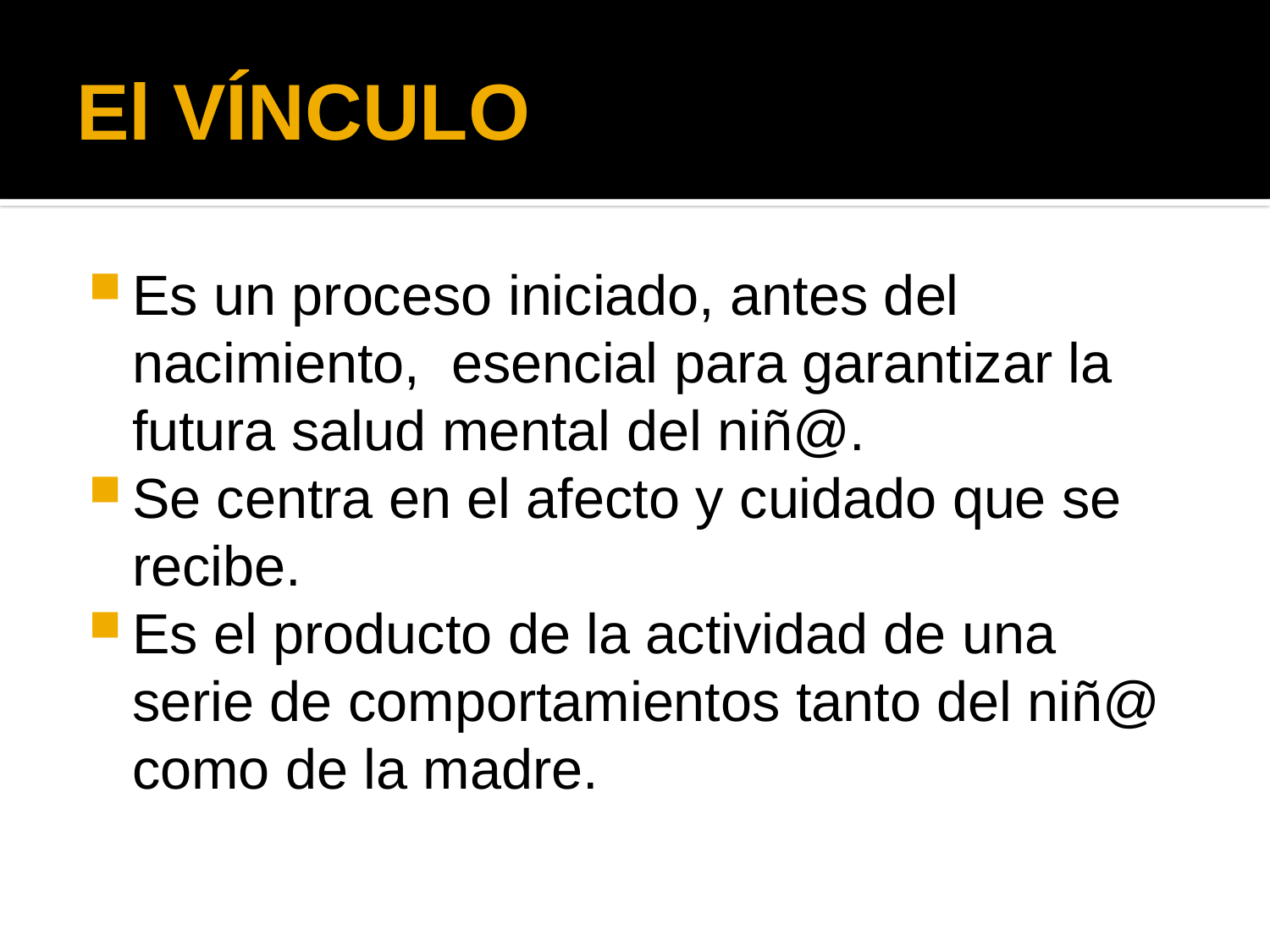

# El VÍNCULO
Es un proceso iniciado, antes del nacimiento,  esencial para garantizar la futura salud mental del niñ@.
Se centra en el afecto y cuidado que se recibe.
Es el producto de la actividad de una serie de comportamientos tanto del niñ@ como de la madre.